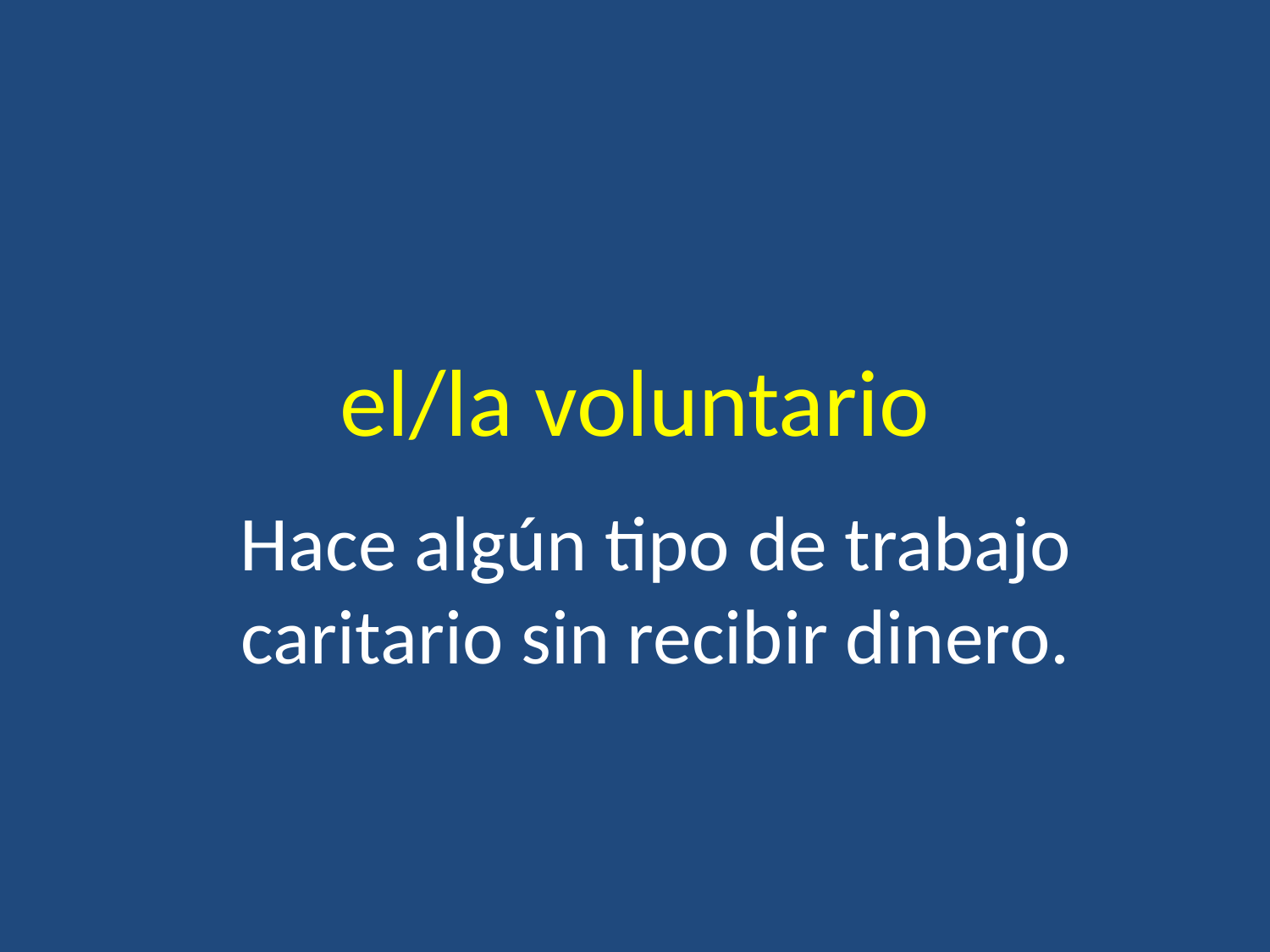

# el/la voluntario
Hace algún tipo de trabajo caritario sin recibir dinero.